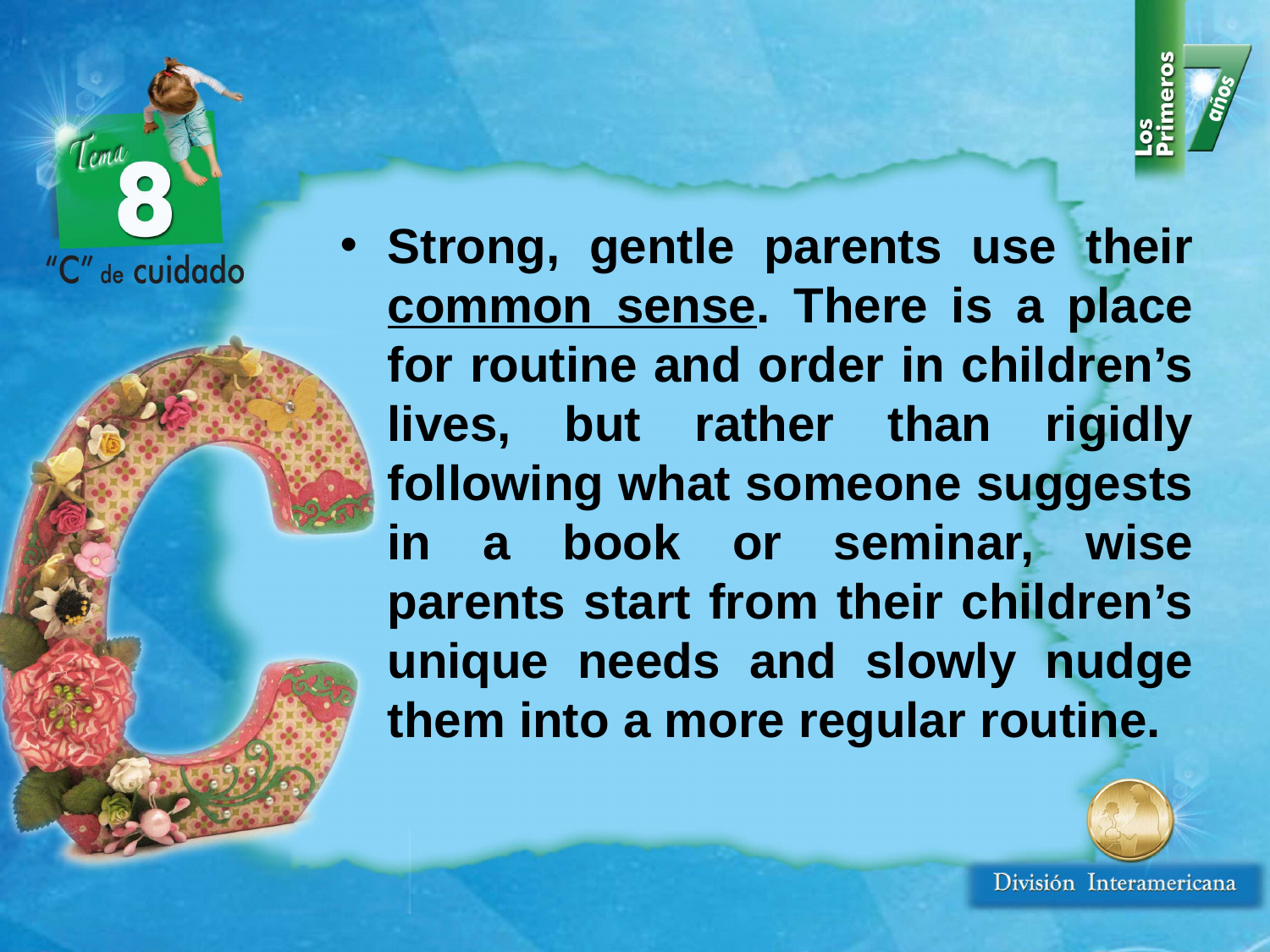

Strong, gentle parents use their common sense. There is a place for routine and order in children’s lives, but rather than rigidly following what someone suggests in a book or seminar, wise parents start from their children’s unique needs and slowly nudge them into a more regular routine.